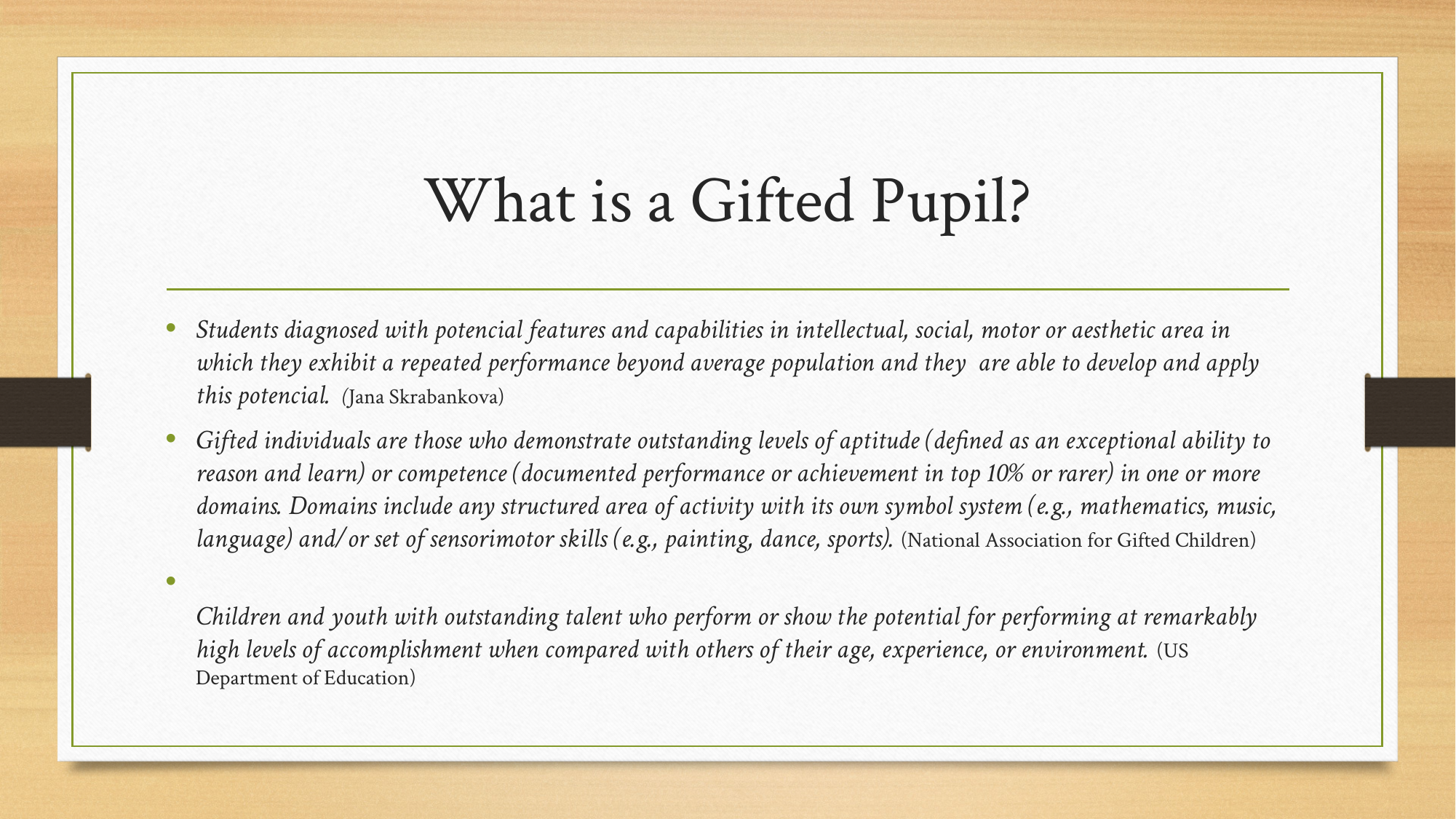

# What is a Gifted Pupil?
Students diagnosed with potencial features and capabilities in intellectual, social, motor or aesthetic area in which they exhibit a repeated performance beyond average population and they  are able to develop and apply this potencial.  (Jana Skrabankova)
Gifted individuals are those who demonstrate outstanding levels of aptitude (defined as an exceptional ability to reason and learn) or competence (documented performance or achievement in top 10% or rarer) in one or more domains. Domains include any structured area of activity with its own symbol system (e.g., mathematics, music, language) and/or set of sensorimotor skills (e.g., painting, dance, sports). (National Association for Gifted Children)
Children and youth with outstanding talent who perform or show the potential for performing at remarkably high levels of accomplishment when compared with others of their age, experience, or environment. (US Department of Education)